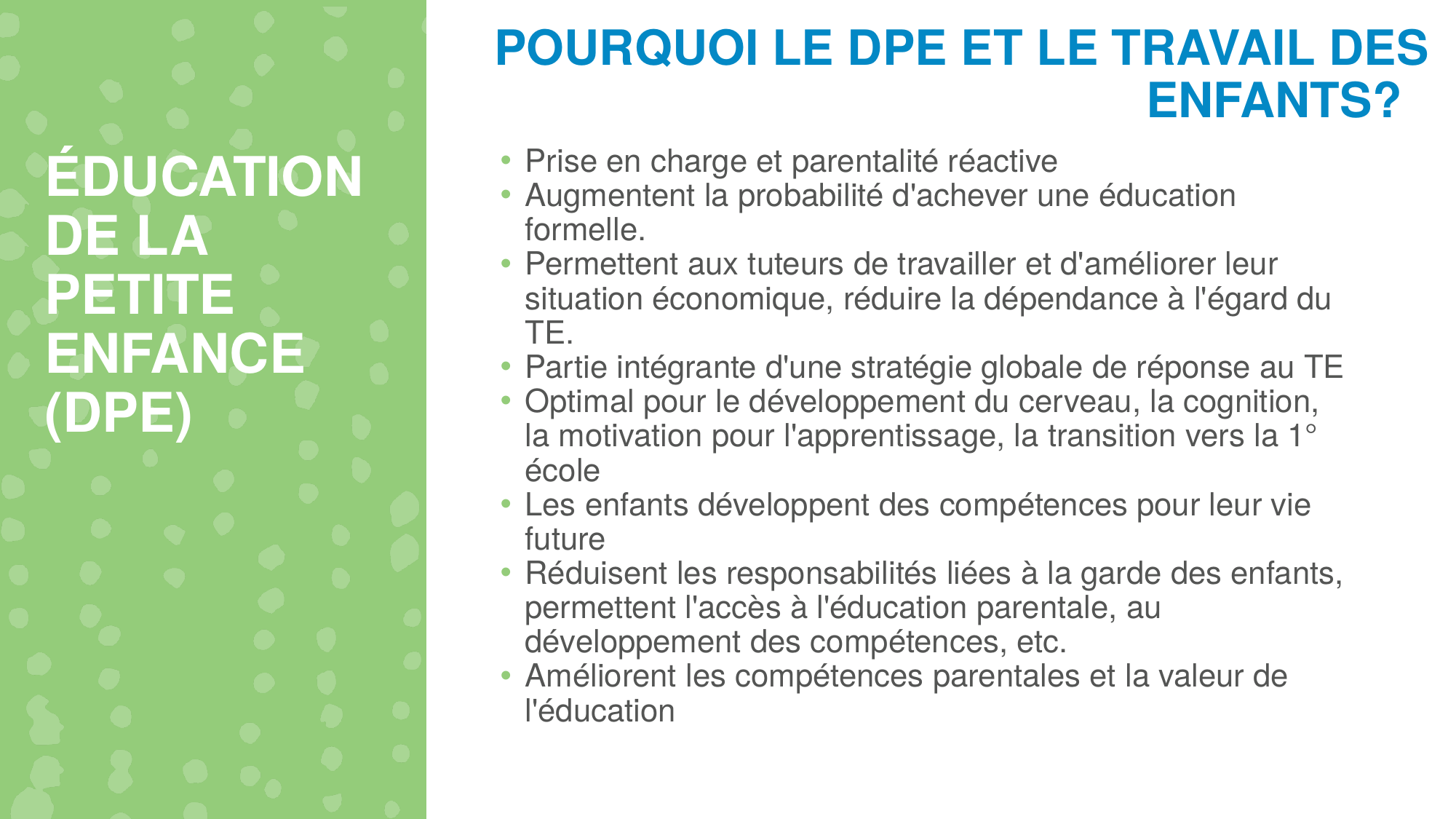

POURQUOI LE DPE ET LE TRAVAIL DES ENFANTS?

ÉDUCATION DE LA PETITE ENFANCE (DPE)
Prise en charge et parentalité réactive
Augmentent la probabilité d'achever une éducation formelle.
Permettent aux tuteurs de travailler et d'améliorer leur situation économique, réduire la dépendance à l'égard du TE.
Partie intégrante d'une stratégie globale de réponse au TE
Optimal pour le développement du cerveau, la cognition, la motivation pour l'apprentissage, la transition vers la 1° école
Les enfants développent des compétences pour leur vie future
Réduisent les responsabilités liées à la garde des enfants, permettent l'accès à l'éducation parentale, au développement des compétences, etc.
Améliorent les compétences parentales et la valeur de l'éducation